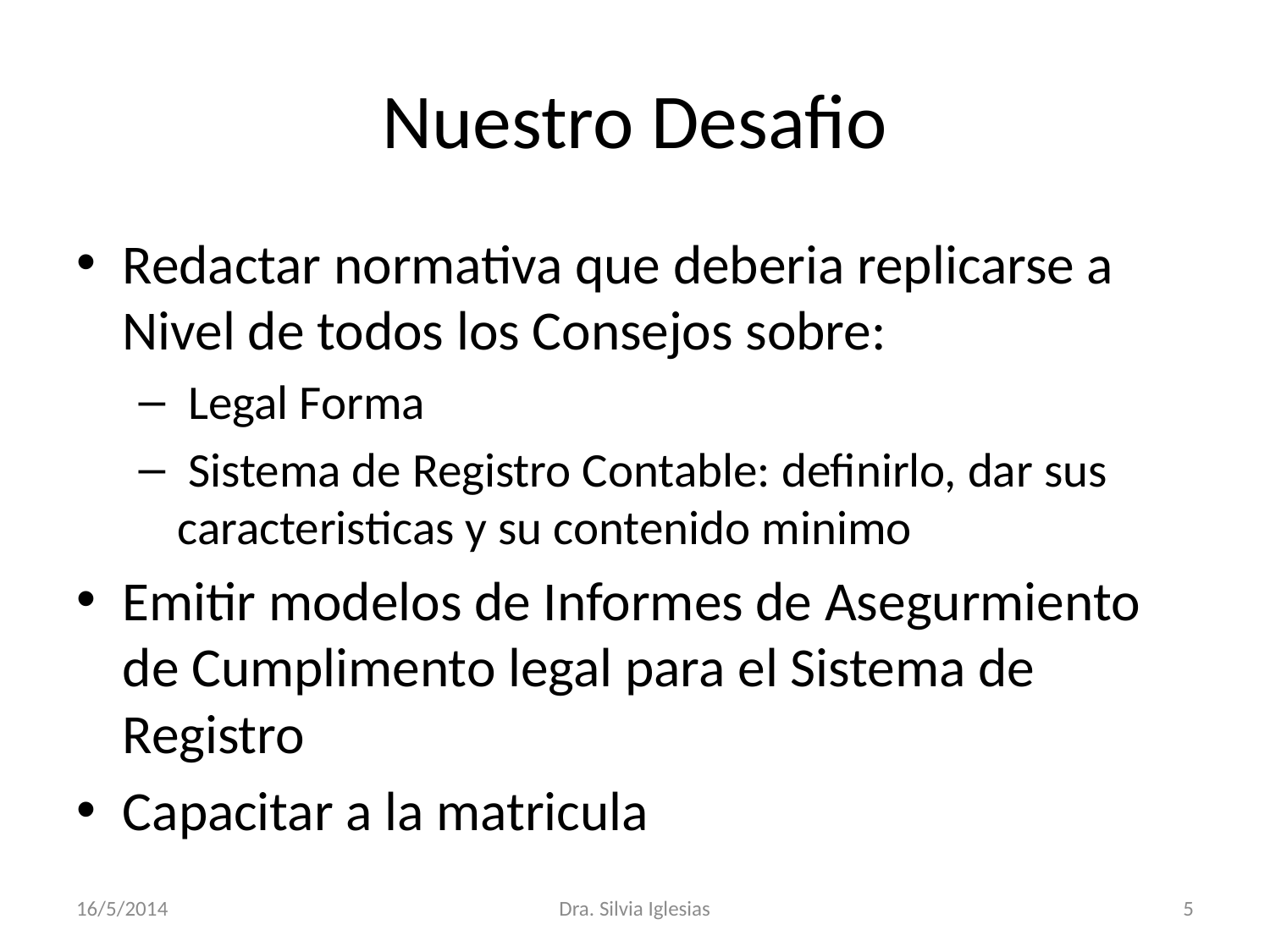

# Nuestro Desafio
Redactar normativa que deberia replicarse a  Nivel de todos los Consejos sobre:
 Legal Forma
 Sistema de Registro Contable: definirlo, dar sus caracteristicas y su contenido minimo
Emitir modelos de Informes de Asegurmiento de Cumplimento legal para el Sistema de Registro
Capacitar a la matricula

16/5/2014
Dra. Silvia Iglesias
5